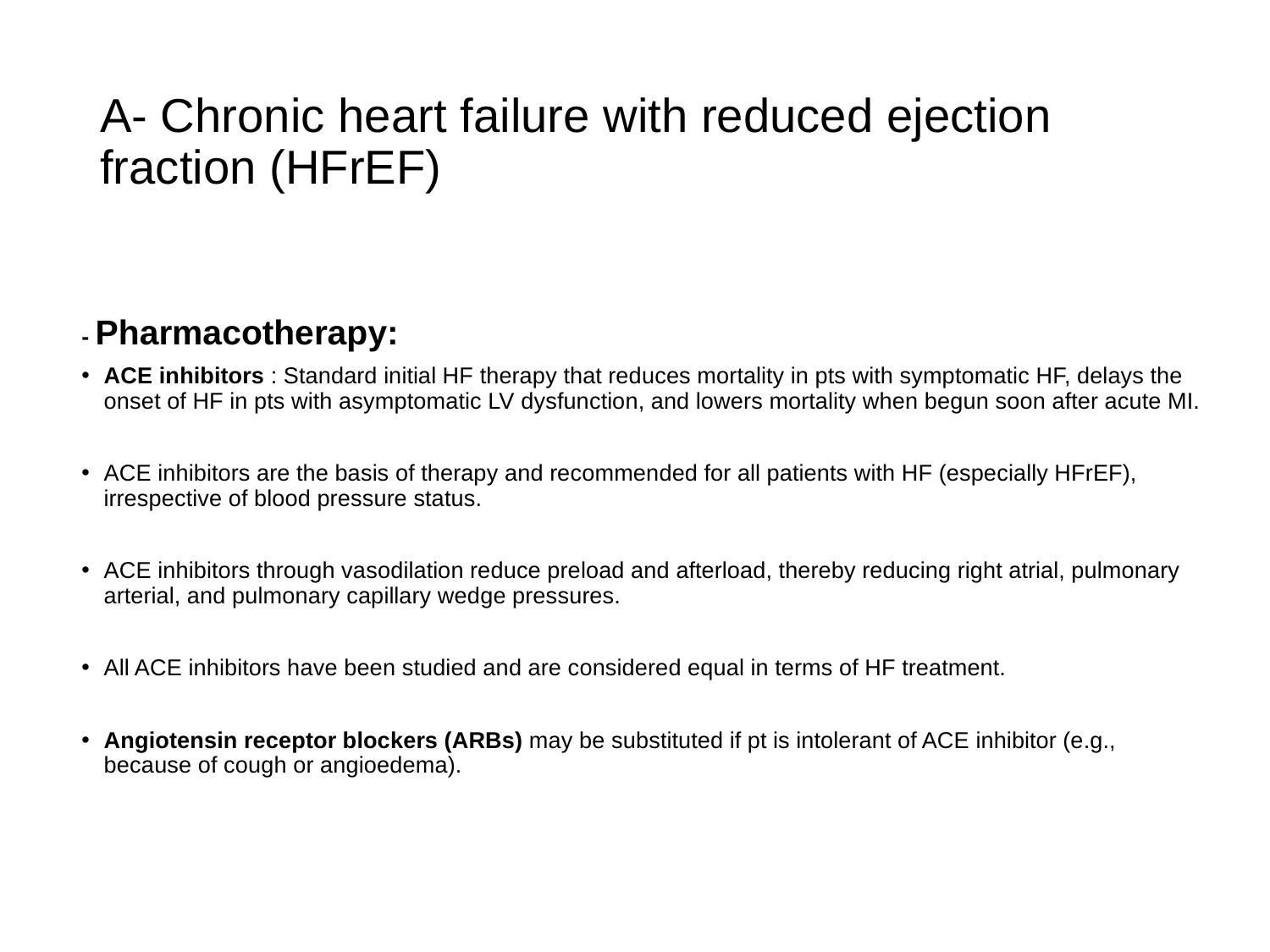

# A- Chronic heart failure with reduced ejection fraction (HFrEF)
- Pharmacotherapy:
ACE inhibitors : Standard initial HF therapy that reduces mortality in pts with symptomatic HF, delays the onset of HF in pts with asymptomatic LV dysfunction, and lowers mortality when begun soon after acute MI.

ACE inhibitors are the basis of therapy and recommended for all patients with HF (especially HFrEF), irrespective of blood pressure status.

ACE inhibitors through vasodilation reduce preload and afterload, thereby reducing right atrial, pulmonary arterial, and pulmonary capillary wedge pressures.

All ACE inhibitors have been studied and are considered equal in terms of HF treatment.

Angiotensin receptor blockers (ARBs) may be substituted if pt is intolerant of ACE inhibitor (e.g., because of cough or angioedema).